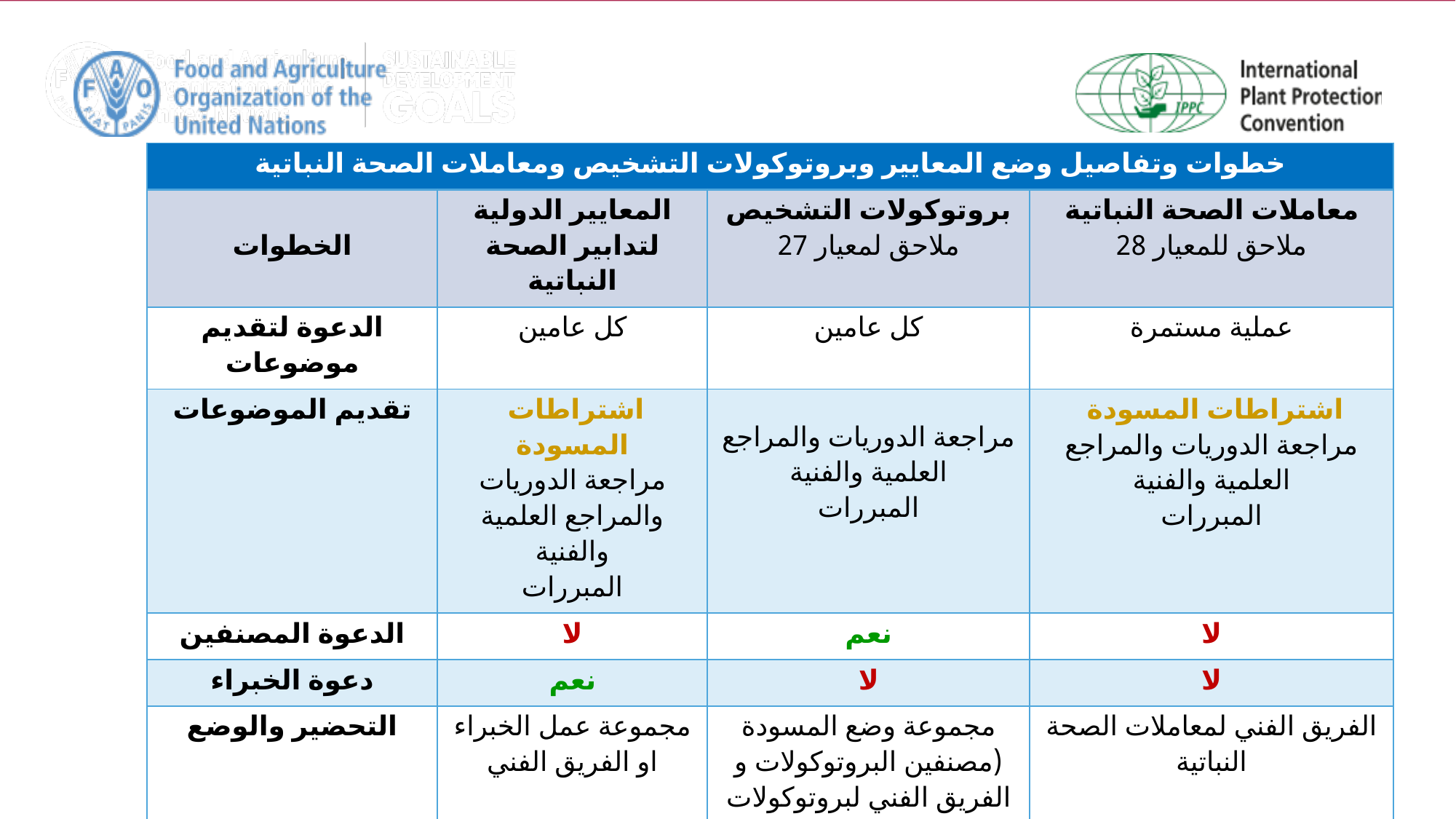

| خطوات وتفاصيل وضع المعايير وبروتوكولات التشخيص ومعاملات الصحة النباتية |  |  |  |
| --- | --- | --- | --- |
| الخطوات | المعايير الدولية لتدابير الصحة النباتية | بروتوكولات التشخيص ملاحق لمعيار 27 | معاملات الصحة النباتية ملاحق للمعيار 28 |
| الدعوة لتقديم موضوعات | كل عامين | كل عامين | عملية مستمرة |
| تقديم الموضوعات | اشتراطات المسودة مراجعة الدوريات والمراجع العلمية والفنية المبررات | مراجعة الدوريات والمراجع العلمية والفنية المبررات | اشتراطات المسودة مراجعة الدوريات والمراجع العلمية والفنية المبررات |
| الدعوة المصنفين | لا | نعم | لا |
| دعوة الخبراء | نعم | لا | لا |
| التحضير والوضع | مجموعة عمل الخبراء او الفريق الفني | مجموعة وضع المسودة (مصنفين البروتوكولات و الفريق الفني لبروتوكولات التشخيص) | الفريق الفني لمعاملات الصحة النباتية |
| مشاورات الخبراء | No | Yes | No |
| التبني | هيئة تدابير الصحة النباتية | لجنة المعايير نيابة عن هيئة تدابير الصحة النباتية | هيئة تدابير الصحة النباتية |